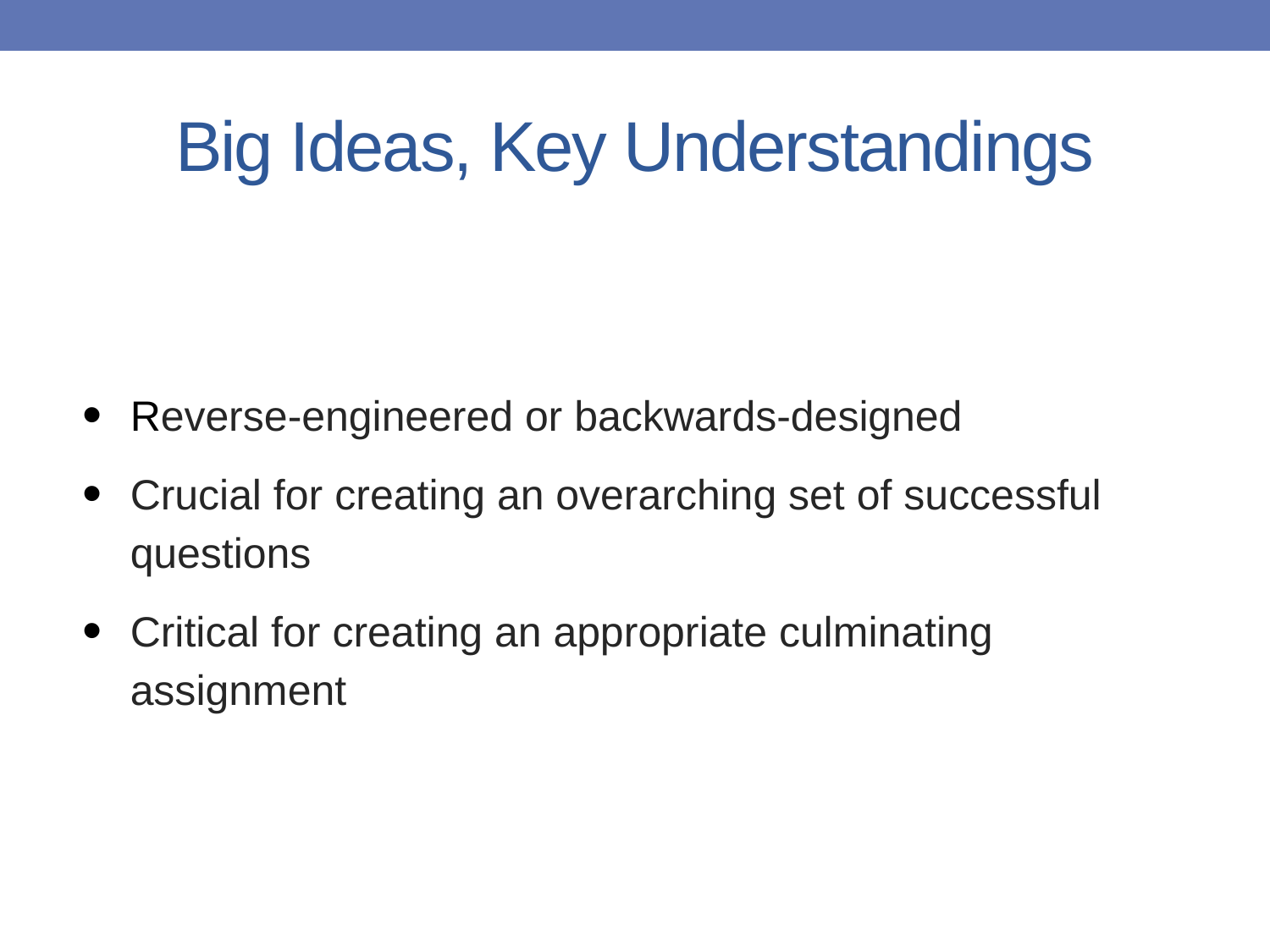

# Big Ideas, Key Understandings
Reverse-engineered or backwards-designed
Crucial for creating an overarching set of successful questions
Critical for creating an appropriate culminating assignment